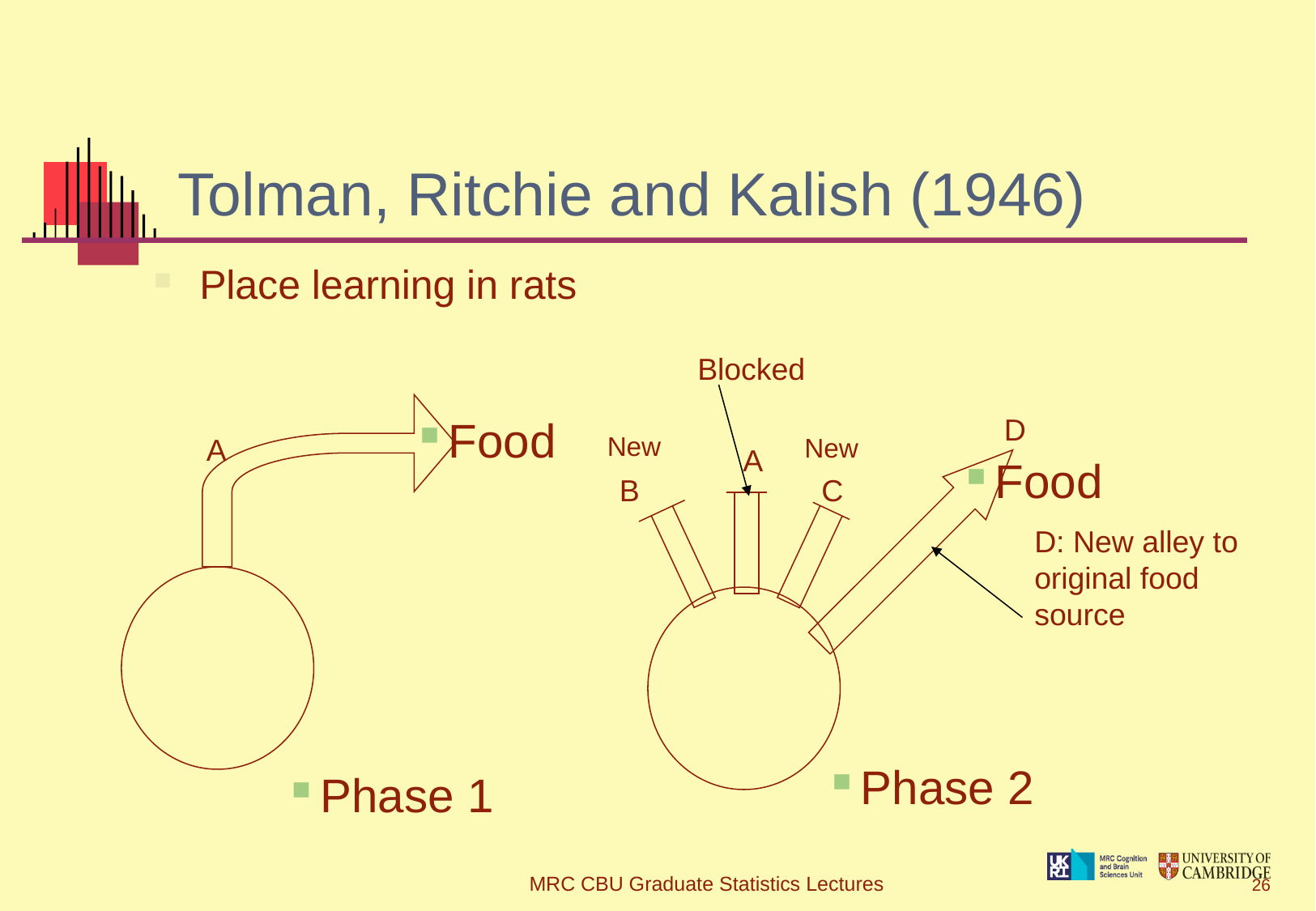

# Tolman, Ritchie and Kalish (1946)
Place learning in rats
Blocked

D

A
Food
B
C

Phase 2
D: New alley to original food source
New
New

Food
A

Phase 1

MRC CBU Graduate Statistics Lectures
26